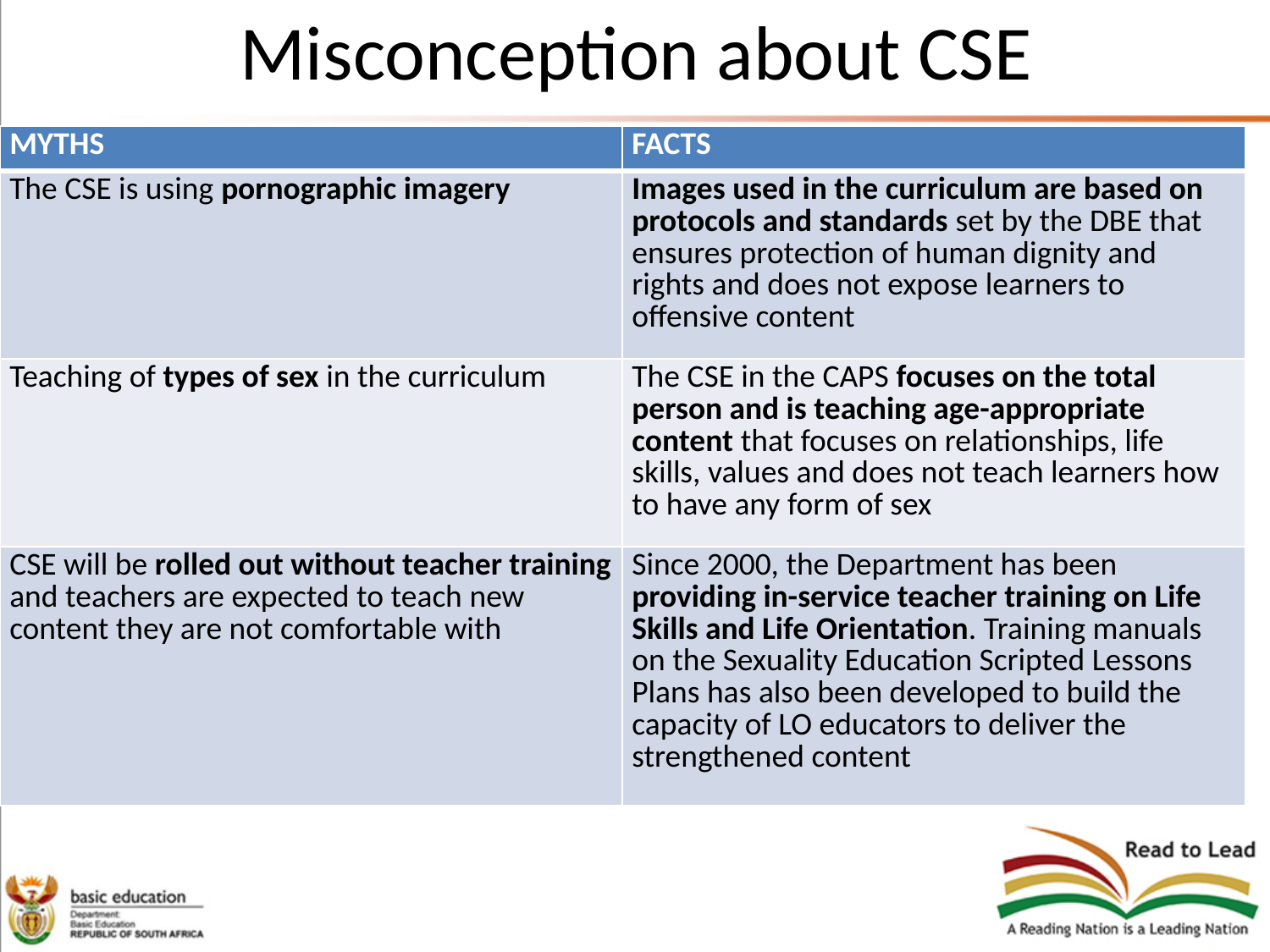

# Misconception about CSE
| MYTHS | FACTS |
| --- | --- |
| The CSE is using pornographic imagery | Images used in the curriculum are based on protocols and standards set by the DBE that ensures protection of human dignity and rights and does not expose learners to offensive content |
| Teaching of types of sex in the curriculum | The CSE in the CAPS focuses on the total person and is teaching age-appropriate content that focuses on relationships, life skills, values and does not teach learners how to have any form of sex |
| CSE will be rolled out without teacher training and teachers are expected to teach new content they are not comfortable with | Since 2000, the Department has been providing in-service teacher training on Life Skills and Life Orientation. Training manuals on the Sexuality Education Scripted Lessons Plans has also been developed to build the capacity of LO educators to deliver the strengthened content |